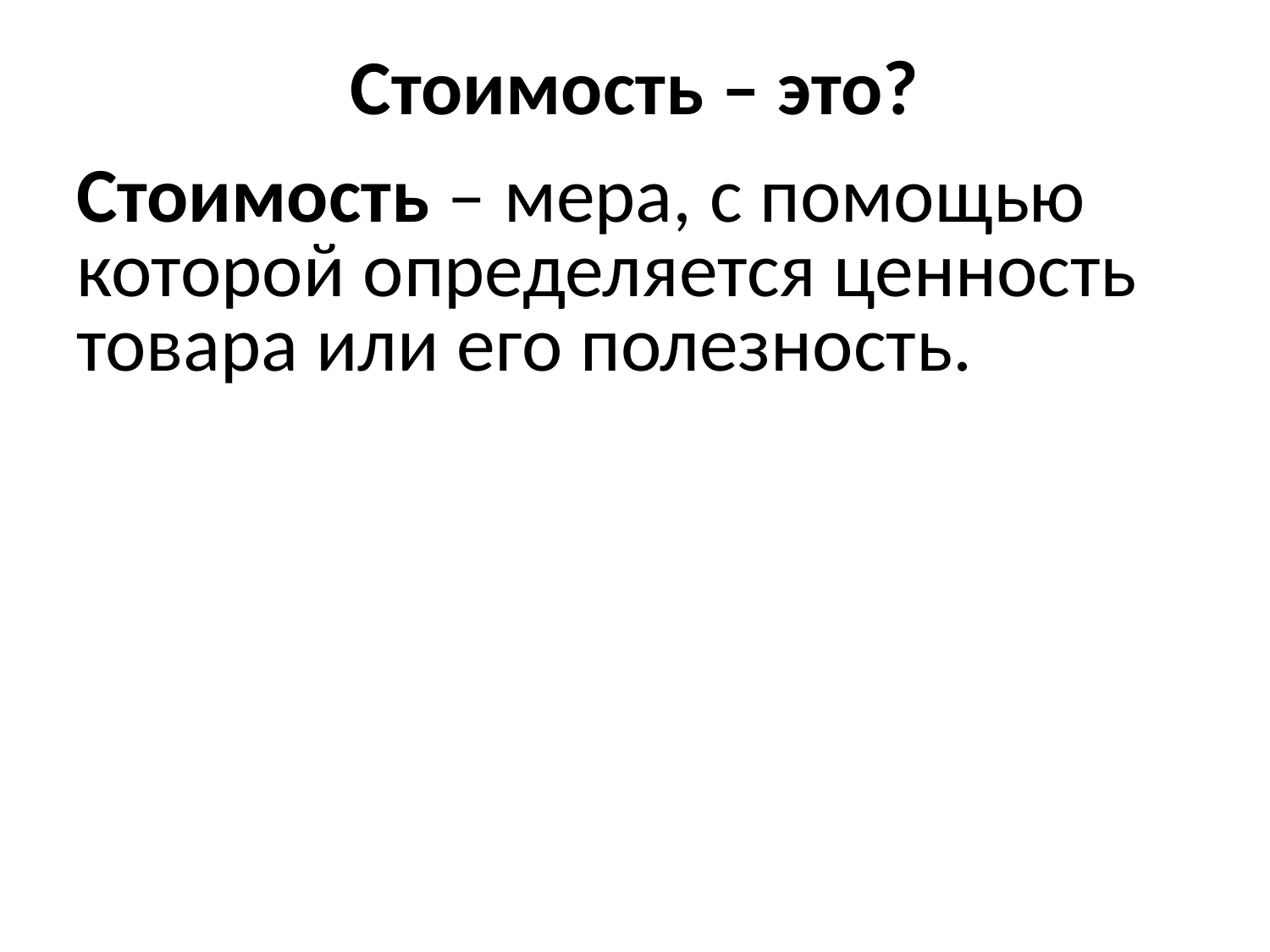

# Стоимость – это?
Стоимость – мера, с помощью которой определяется ценность товара или его полезность.